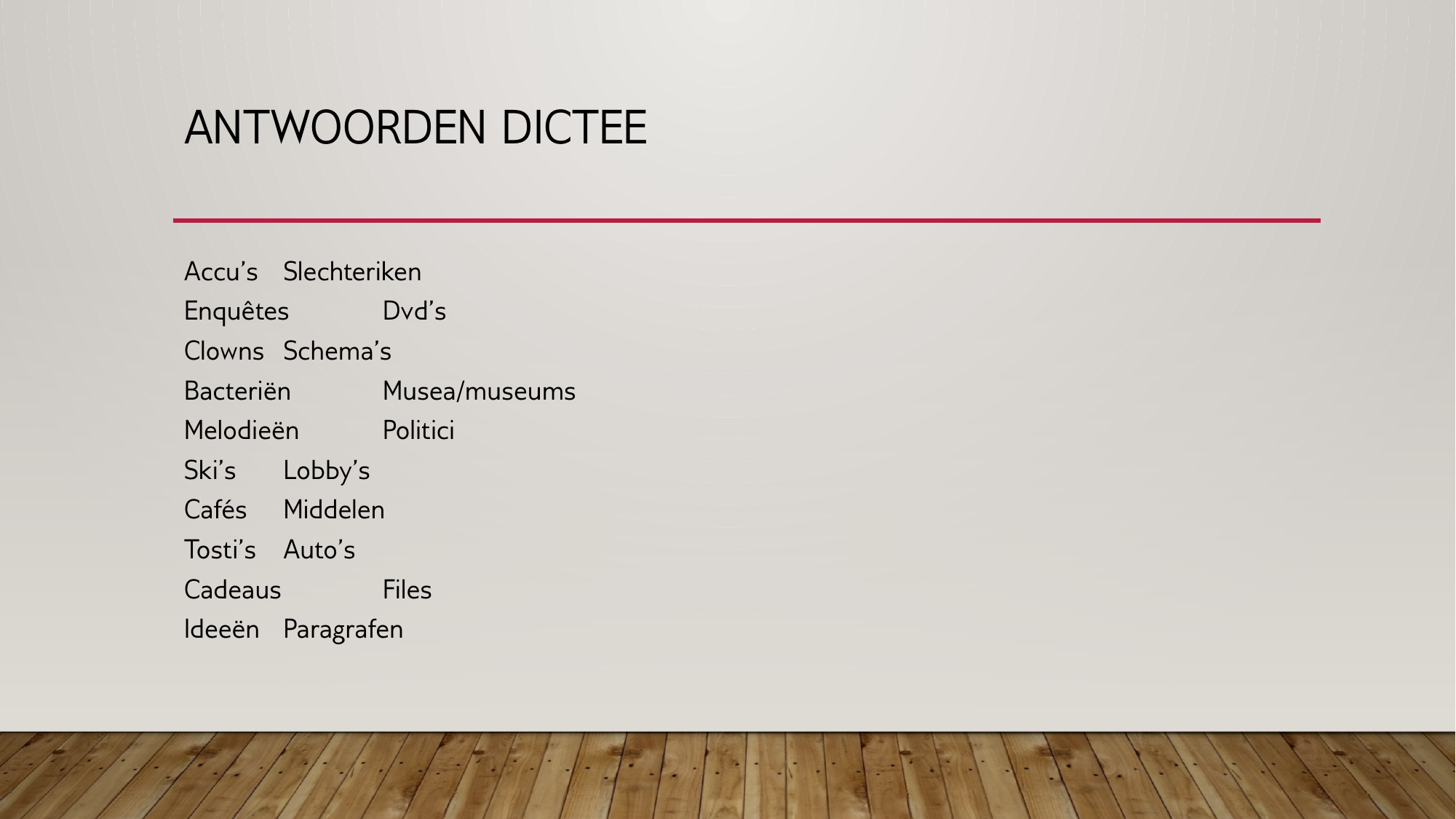

# Antwoorden dictee
Accu’s					Slechteriken
Enquêtes				Dvd’s
Clowns					Schema’s
Bacteriën				Musea/museums
Melodieën				Politici
Ski’s					Lobby’s
Cafés					Middelen
Tosti’s					Auto’s
Cadeaus 				Files
Ideeën					Paragrafen